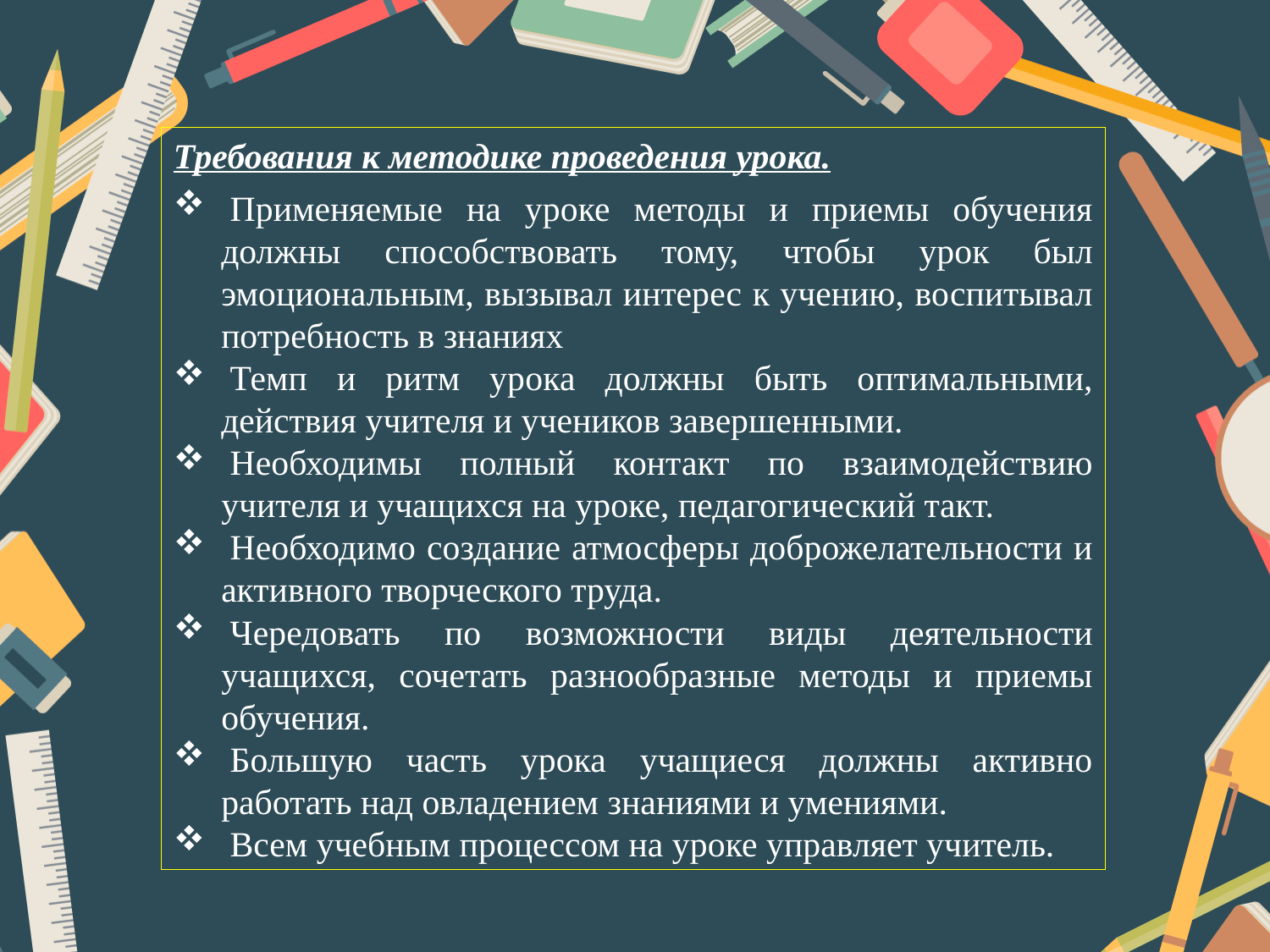

Требования к методике проведения урока.
 Применяемые на уроке методы и приемы обучения должны способствовать тому, чтобы урок был эмоциональным, вызывал интерес к учению, воспитывал потребность в знаниях
 Темп и ритм урока должны быть оптимальными, действия учителя и учеников завершенными.
 Необходимы полный контакт по взаимодействию учителя и учащихся на уроке, педагогический такт.
 Необходимо создание атмосферы доброжелательности и активного творческого труда.
 Чередовать по возможности виды деятельности учащихся, сочетать разнообразные методы и приемы обучения.
 Большую часть урока учащиеся должны активно работать над овладением знаниями и умениями.
 Всем учебным процессом на уроке управляет учитель.